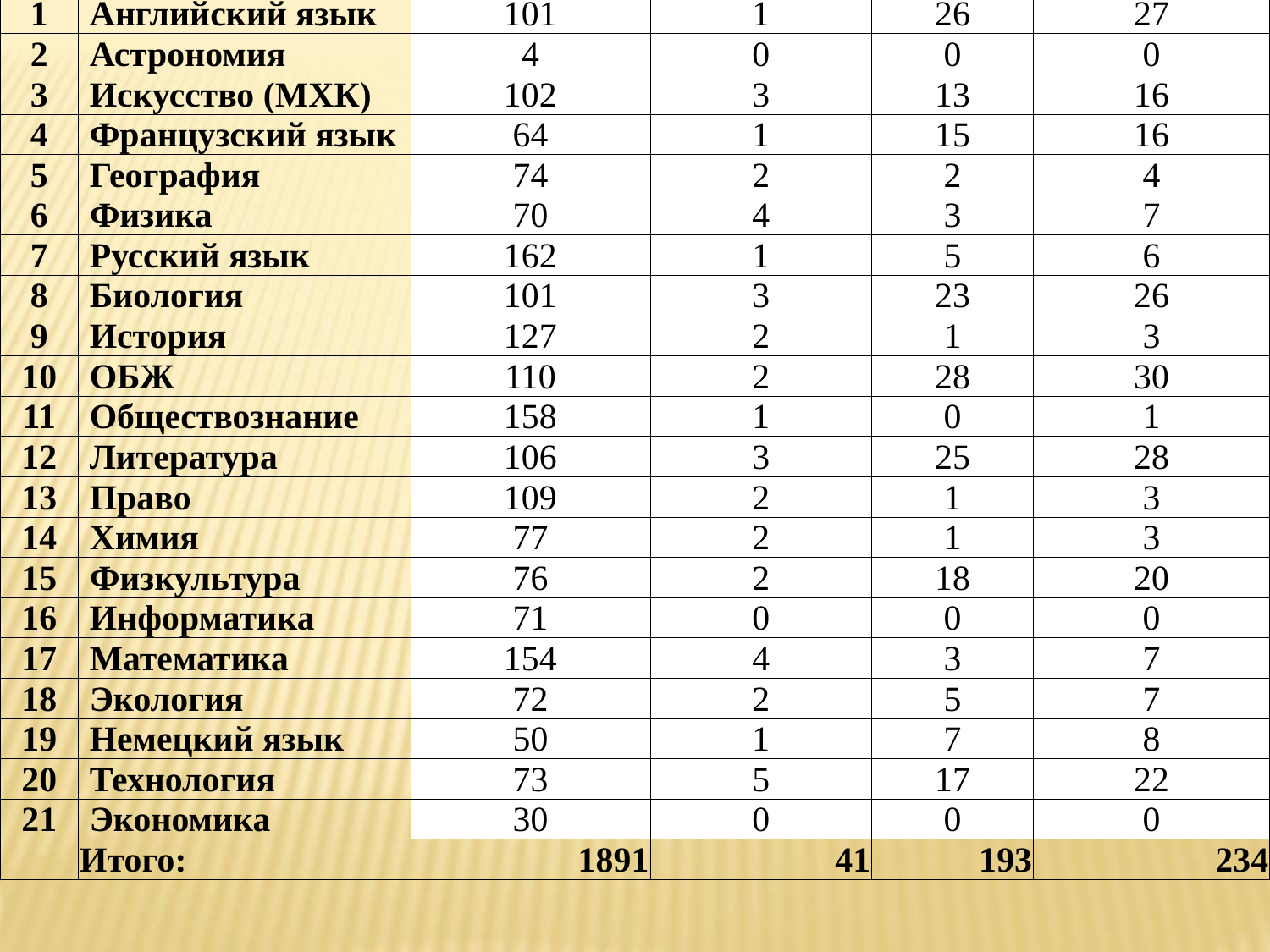

| № | Предмет | Участники | Победители | Призеры | Поб+призеры |
| --- | --- | --- | --- | --- | --- |
| 1 | Английский язык | 101 | 1 | 26 | 27 |
| 2 | Астрономия | 4 | 0 | 0 | 0 |
| 3 | Искусство (МХК) | 102 | 3 | 13 | 16 |
| 4 | Французский язык | 64 | 1 | 15 | 16 |
| 5 | География | 74 | 2 | 2 | 4 |
| 6 | Физика | 70 | 4 | 3 | 7 |
| 7 | Русский язык | 162 | 1 | 5 | 6 |
| 8 | Биология | 101 | 3 | 23 | 26 |
| 9 | История | 127 | 2 | 1 | 3 |
| 10 | ОБЖ | 110 | 2 | 28 | 30 |
| 11 | Обществознание | 158 | 1 | 0 | 1 |
| 12 | Литература | 106 | 3 | 25 | 28 |
| 13 | Право | 109 | 2 | 1 | 3 |
| 14 | Химия | 77 | 2 | 1 | 3 |
| 15 | Физкультура | 76 | 2 | 18 | 20 |
| 16 | Информатика | 71 | 0 | 0 | 0 |
| 17 | Математика | 154 | 4 | 3 | 7 |
| 18 | Экология | 72 | 2 | 5 | 7 |
| 19 | Немецкий язык | 50 | 1 | 7 | 8 |
| 20 | Технология | 73 | 5 | 17 | 22 |
| 21 | Экономика | 30 | 0 | 0 | 0 |
|  | Итого: | 1891 | 41 | 193 | 234 |